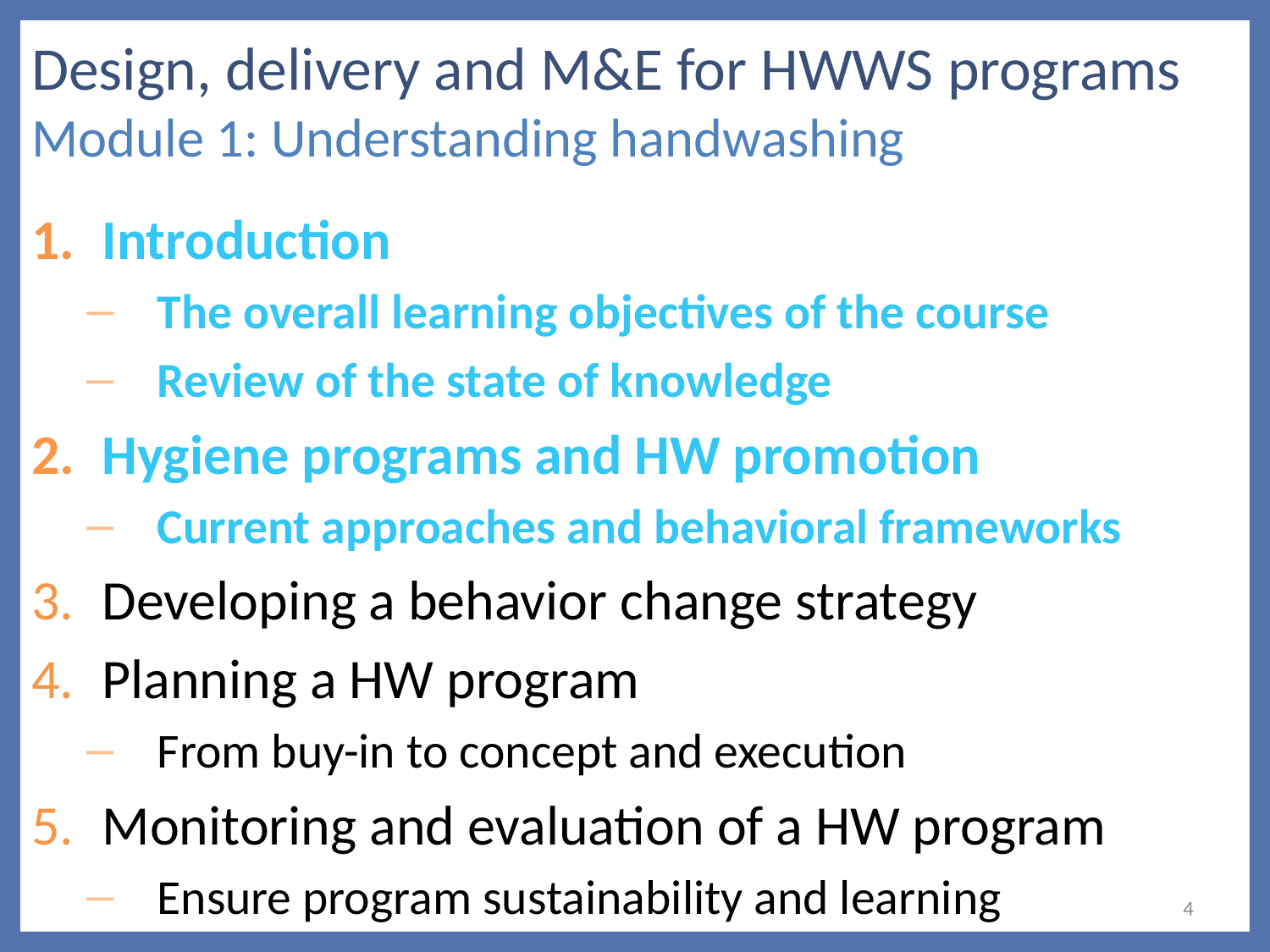

# Design, delivery and M&E for HWWS programs Module 1: Understanding handwashing
Introduction
The overall learning objectives of the course
Review of the state of knowledge
Hygiene programs and HW promotion
Current approaches and behavioral frameworks
Developing a behavior change strategy
Planning a HW program
From buy-in to concept and execution
Monitoring and evaluation of a HW program
Ensure program sustainability and learning

4